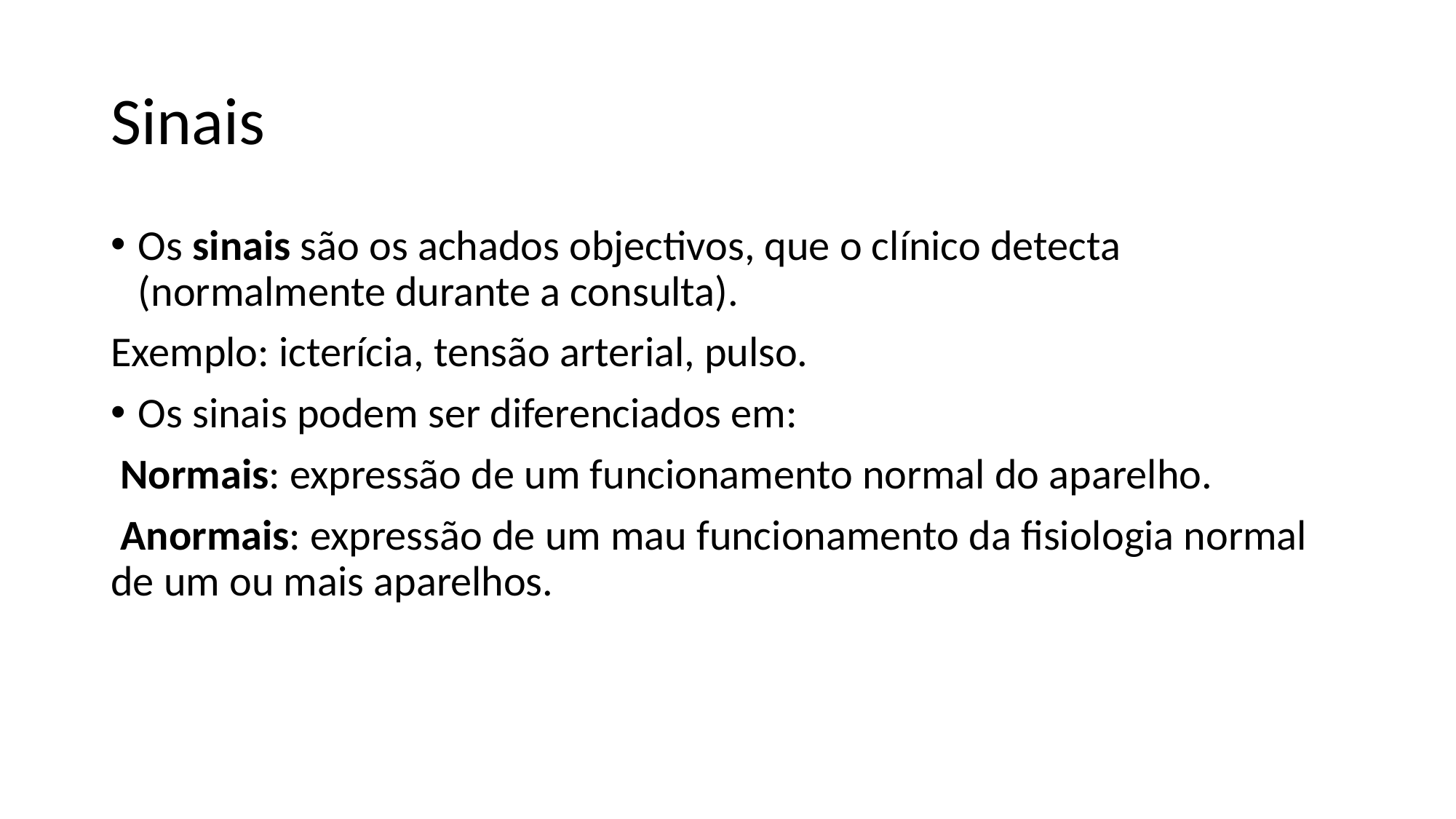

# Sinais
Os sinais são os achados objectivos, que o clínico detecta (normalmente durante a consulta).
Exemplo: icterícia, tensão arterial, pulso.
Os sinais podem ser diferenciados em:
 Normais: expressão de um funcionamento normal do aparelho.
 Anormais: expressão de um mau funcionamento da fisiologia normal de um ou mais aparelhos.